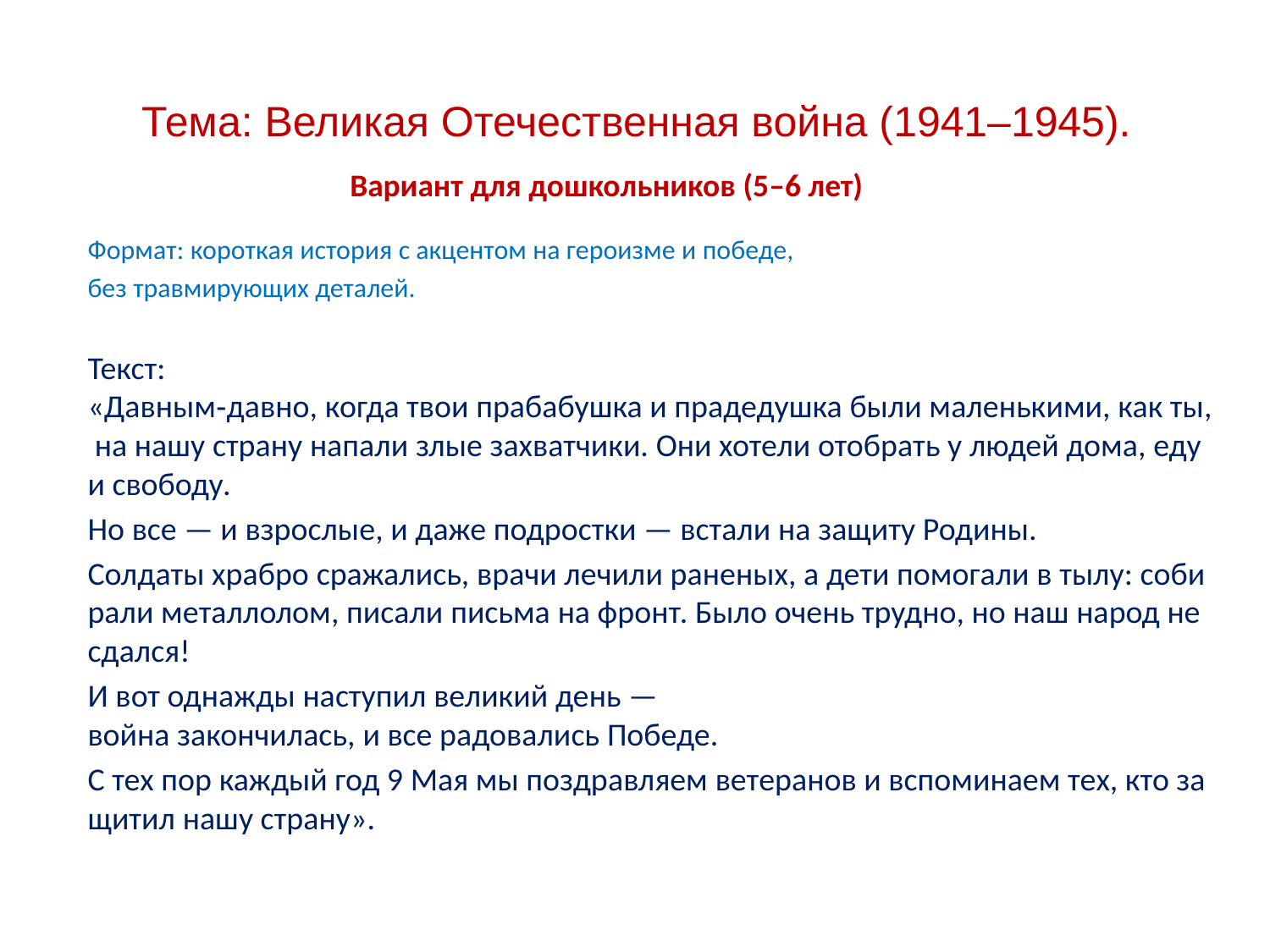

# Тема: Великая Отечественная война (1941–1945).
Вариант для дошкольников (5–6 лет)
Формат: короткая история с акцентом на героизме и победе,
без травмирующих деталей.

Текст: «Давным‑давно, когда твои прабабушка и прадедушка были маленькими, как ты, на нашу страну напали злые захватчики. Они хотели отобрать у людей дома, еду и свободу.
Но все — и взрослые, и даже подростки — встали на защиту Родины.
Солдаты храбро сражались, врачи лечили раненых, а дети помогали в тылу: собирали металлолом, писали письма на фронт. Было очень трудно, но наш народ не сдался!
И вот однажды наступил великий день — война закончилась, и все радовались Победе.
С тех пор каждый год 9 Мая мы поздравляем ветеранов и вспоминаем тех, кто защитил нашу страну».